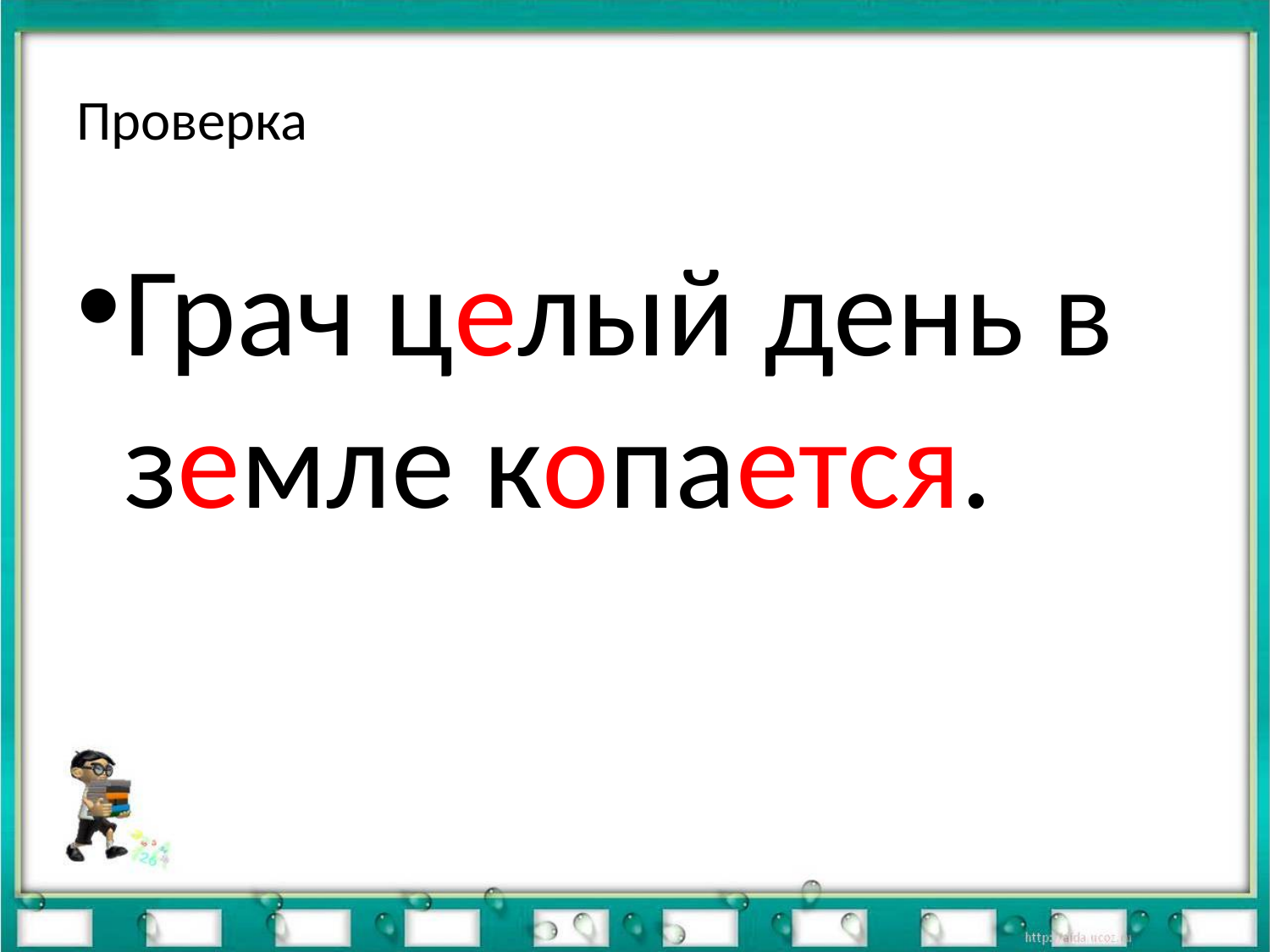

# Проверка
Грач целый день в земле копается.